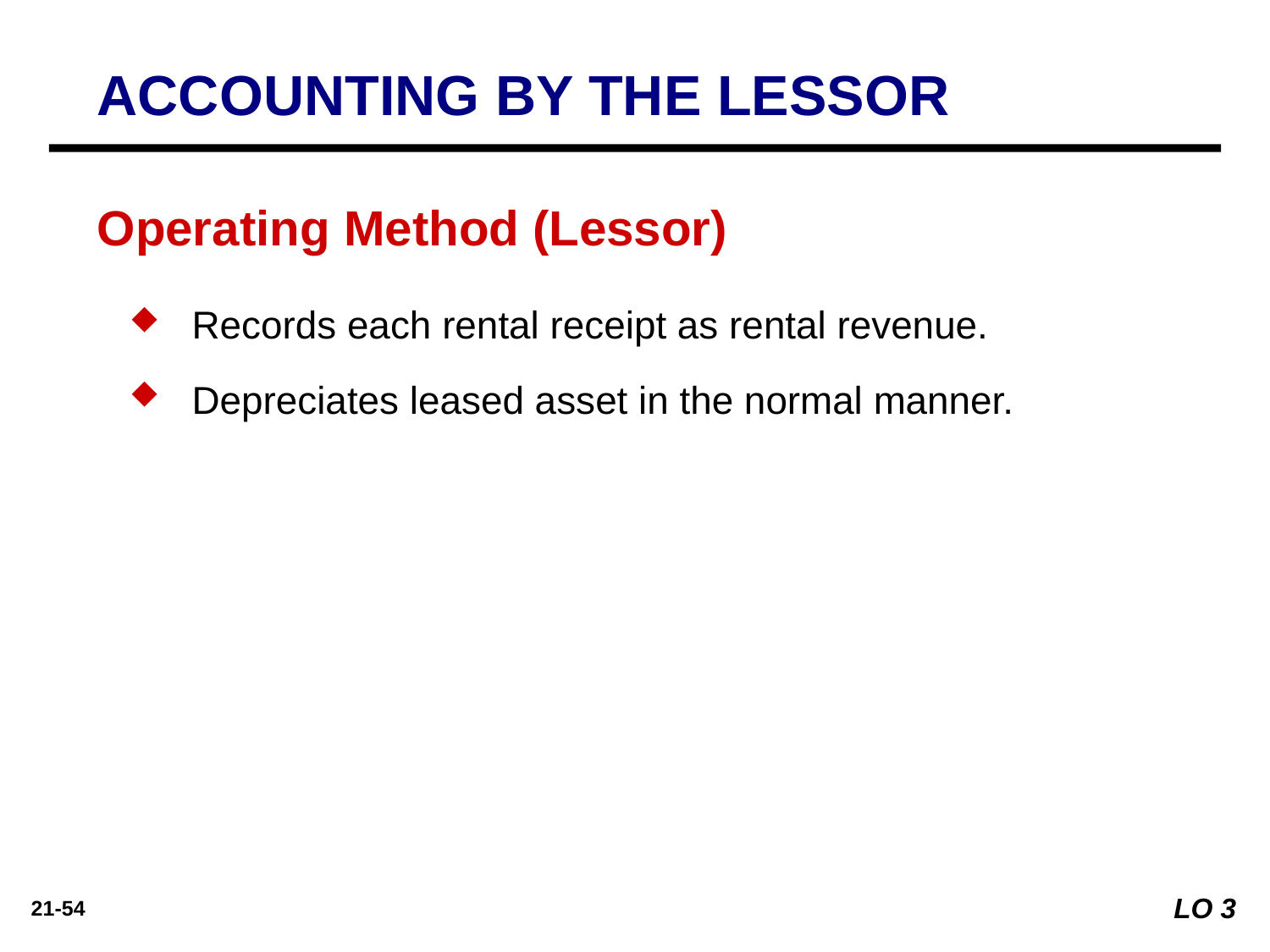

ACCOUNTING BY THE LESSOR

Operating Method (Lessor)
Records each rental receipt as rental revenue.
Depreciates leased asset in the normal manner.
LO 3